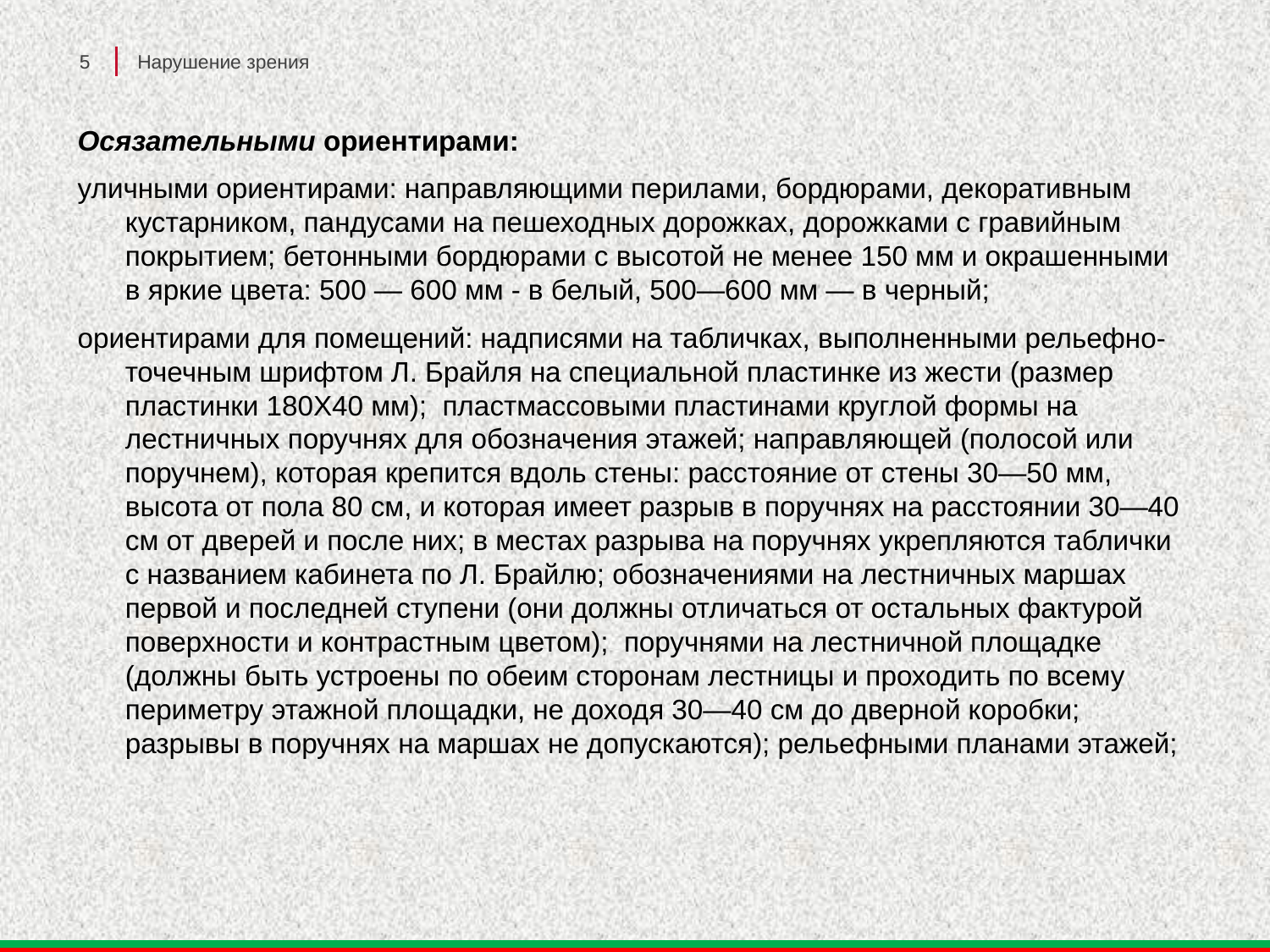

5
Нарушение зрения
Осязательными ориентирами:
уличными ориентирами: направляющими перилами, бордюрами, декоративным кустарником, пандусами на пешеходных дорожках, дорожками с гравийным покрытием; бетонными бордюрами с высотой не менее 150 мм и окрашенными в яркие цвета: 500 — 600 мм - в белый, 500—600 мм — в черный;
ориентирами для помещений: надписями на табличках, выполненными рельефно-точечным шрифтом Л. Брайля на специальной пластинке из жести (размер пластинки 180Х40 мм);  пластмассовыми пластинами круглой формы на лестничных поручнях для обозначения этажей; направляющей (полосой или поручнем), которая крепится вдоль стены: расстояние от стены 30—50 мм, высота от пола 80 см, и которая имеет разрыв в поручнях на расстоянии 30—40 см от дверей и после них; в местах разрыва на поручнях укрепляются таблички с названием кабинета по Л. Брайлю; обозначениями на лестничных маршах первой и последней ступени (они должны отличаться от остальных фактурой поверхности и контрастным цветом);  поручнями на лестничной площадке (должны быть устроены по обеим сторонам лестницы и проходить по всему периметру этажной площадки, не доходя 30—40 см до дверной коробки; разрывы в поручнях на маршах не допускаются); рельефными планами этажей;